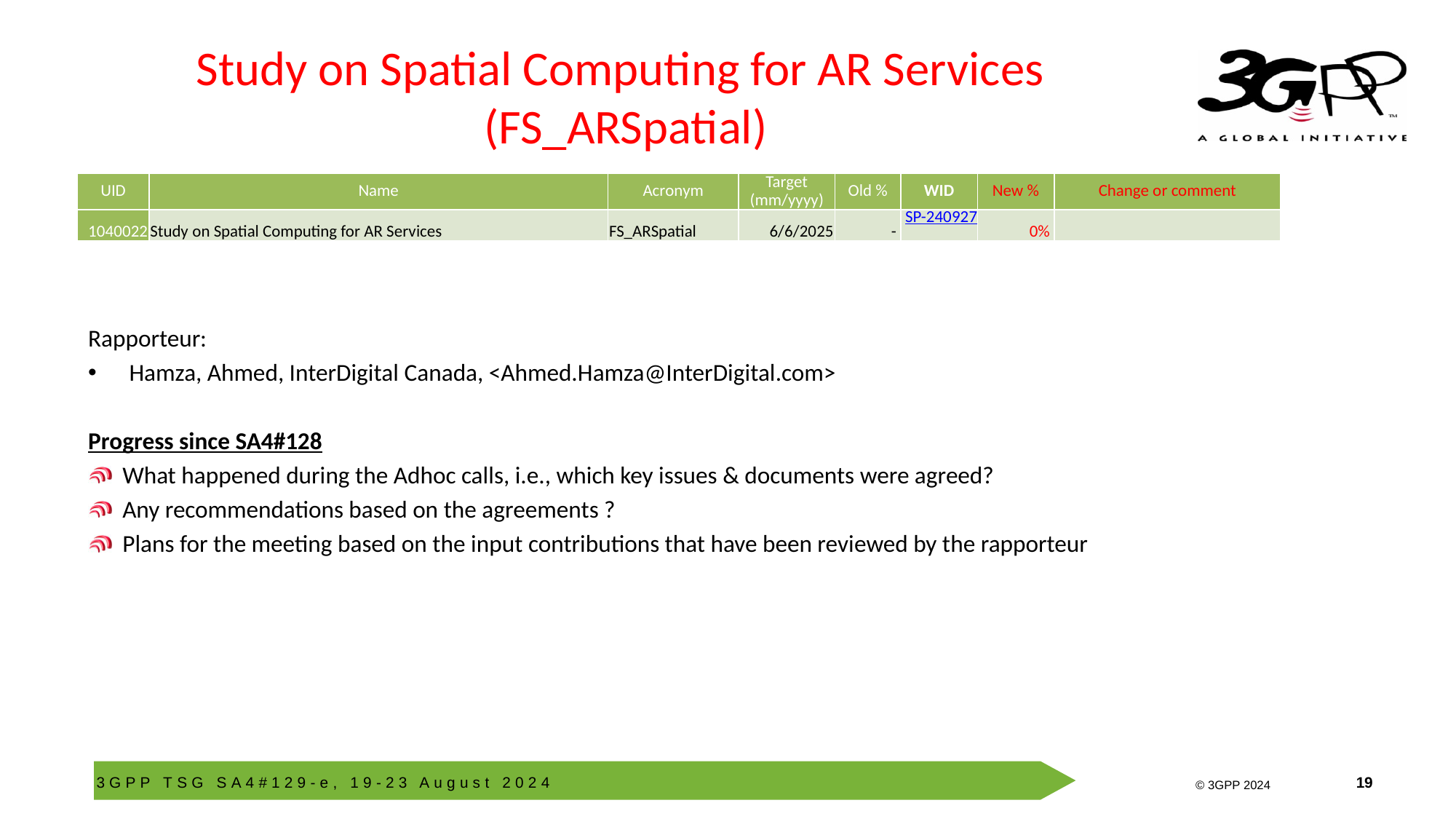

# Study on Spatial Computing for AR Services (FS_ARSpatial)
| UID | Name | Acronym | Target (mm/yyyy) | Old % | WID | New % | Change or comment |
| --- | --- | --- | --- | --- | --- | --- | --- |
| 1040022 | Study on Spatial Computing for AR Services | FS\_ARSpatial | 6/6/2025 | - | SP-240927 | 0% |  |
Rapporteur:
Hamza, Ahmed, InterDigital Canada, <Ahmed.Hamza@InterDigital.com>

Progress since SA4#128
What happened during the Adhoc calls, i.e., which key issues & documents were agreed?
Any recommendations based on the agreements ?
Plans for the meeting based on the input contributions that have been reviewed by the rapporteur